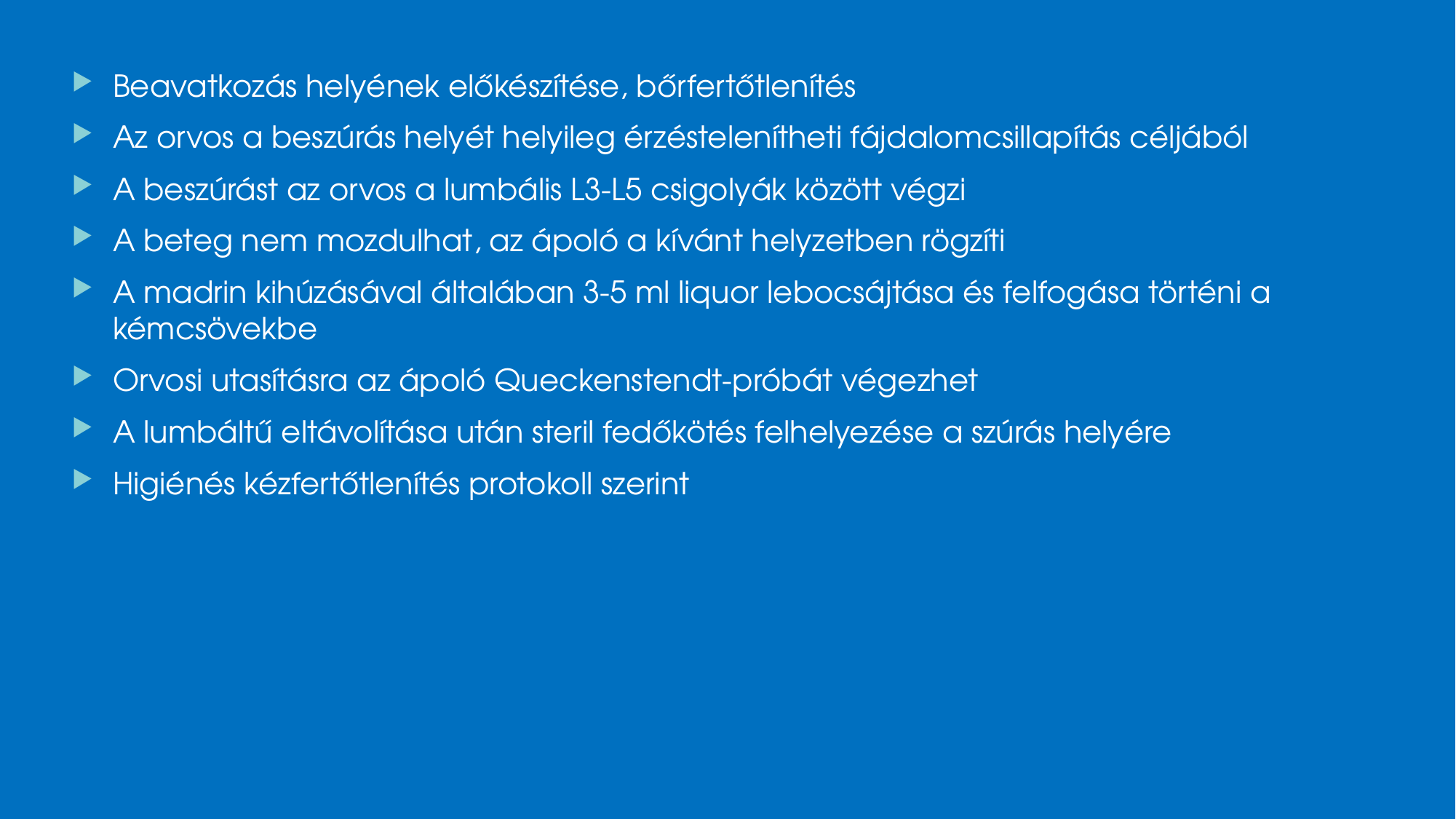

Beavatkozás helyének előkészítése, bőrfertőtlenítés
Az orvos a beszúrás helyét helyileg érzéstelenítheti fájdalomcsillapítás céljából
A beszúrást az orvos a lumbális L3-L5 csigolyák között végzi
A beteg nem mozdulhat, az ápoló a kívánt helyzetben rögzíti
A madrin kihúzásával általában 3-5 ml liquor lebocsájtása és felfogása történi a kémcsövekbe
Orvosi utasításra az ápoló Queckenstendt-próbát végezhet
A lumbáltű eltávolítása után steril fedőkötés felhelyezése a szúrás helyére
Higiénés kézfertőtlenítés protokoll szerint